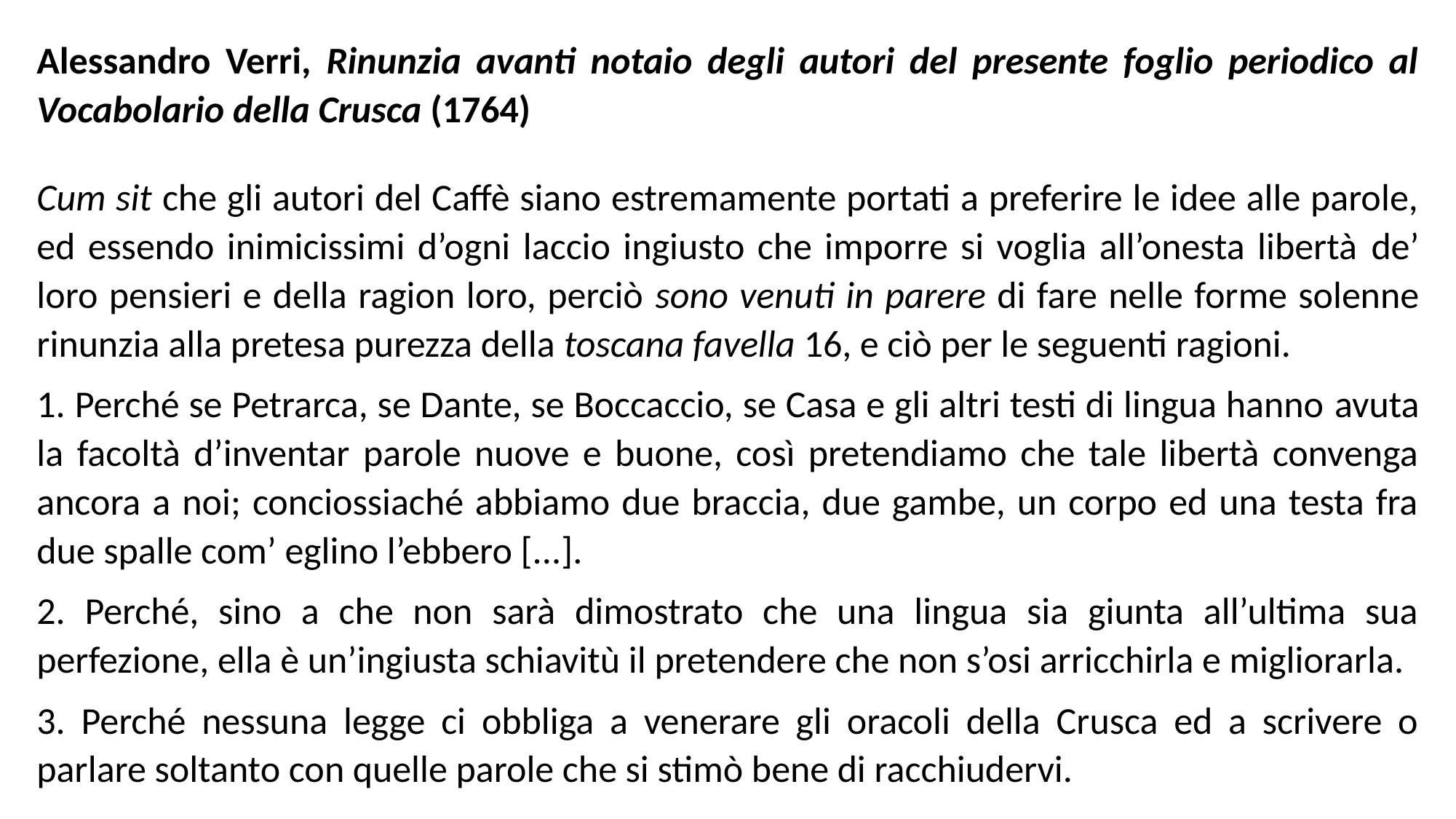

Alessandro Verri, Rinunzia avanti notaio degli autori del presente foglio periodico al Vocabolario della Crusca (1764)

Cum sit che gli autori del Caffè siano estremamente portati a preferire le idee alle parole, ed essendo inimicissimi d’ogni laccio ingiusto che imporre si voglia all’onesta libertà de’ loro pensieri e della ragion loro, perciò sono venuti in parere di fare nelle forme solenne rinunzia alla pretesa purezza della toscana favella 16, e ciò per le seguenti ragioni.
1. Perché se Petrarca, se Dante, se Boccaccio, se Casa e gli altri testi di lingua hanno avuta la facoltà d’inventar parole nuove e buone, così pretendiamo che tale libertà convenga ancora a noi; conciossiaché abbiamo due braccia, due gambe, un corpo ed una testa fra due spalle com’ eglino l’ebbero [...].
2. Perché, sino a che non sarà dimostrato che una lingua sia giunta all’ultima sua perfezione, ella è un’ingiusta schiavitù il pretendere che non s’osi arricchirla e migliorarla.
3. Perché nessuna legge ci obbliga a venerare gli oracoli della Crusca ed a scrivere o parlare soltanto con quelle parole che si stimò bene di racchiudervi.